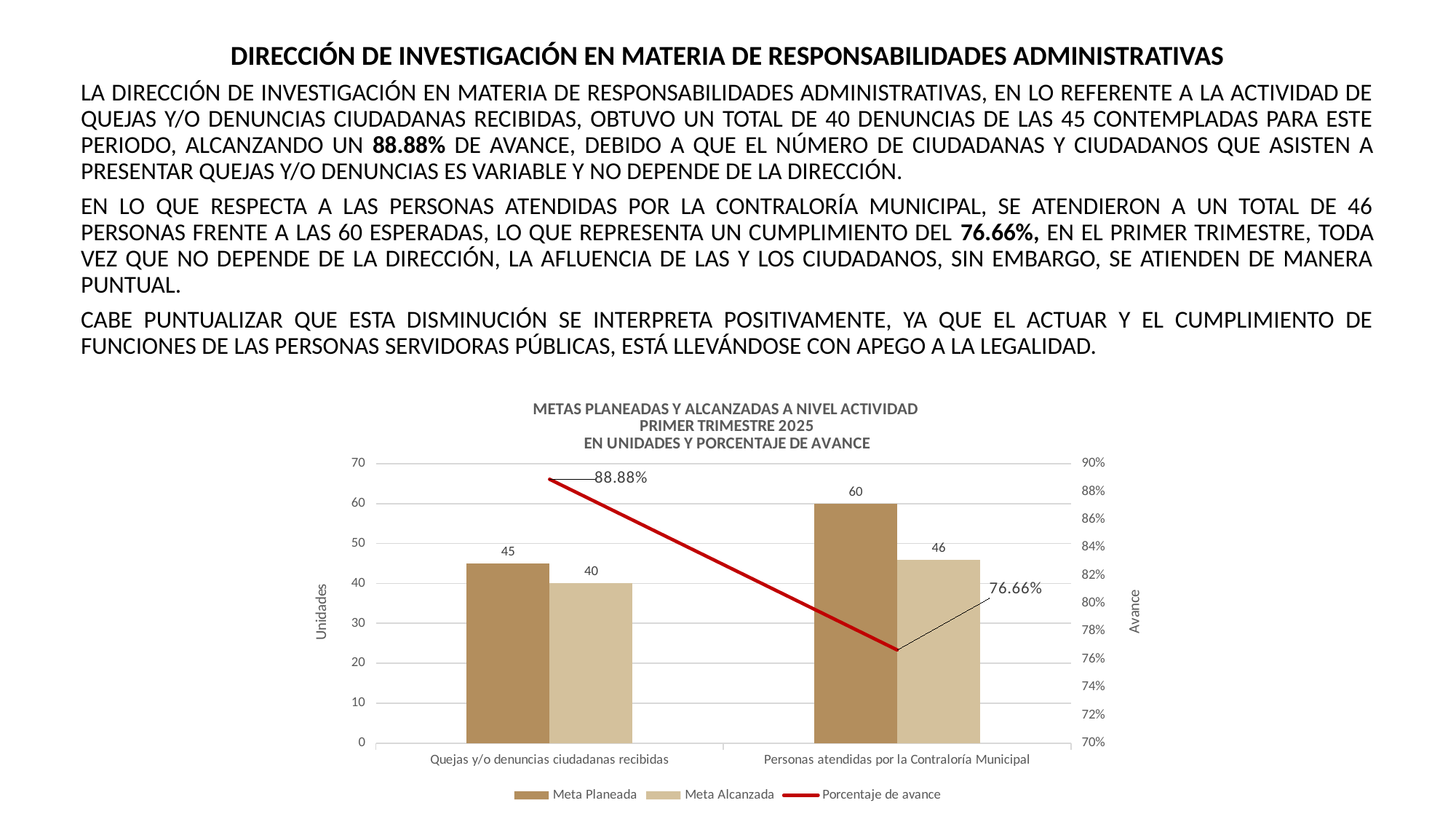

DIRECCIÓN DE INVESTIGACIÓN EN MATERIA DE RESPONSABILIDADES ADMINISTRATIVAS
LA DIRECCIÓN DE INVESTIGACIÓN EN MATERIA DE RESPONSABILIDADES ADMINISTRATIVAS, EN LO REFERENTE A LA ACTIVIDAD DE QUEJAS Y/O DENUNCIAS CIUDADANAS RECIBIDAS, OBTUVO UN TOTAL DE 40 DENUNCIAS DE LAS 45 CONTEMPLADAS PARA ESTE PERIODO, ALCANZANDO UN 88.88% DE AVANCE, DEBIDO A QUE EL NÚMERO DE CIUDADANAS Y CIUDADANOS QUE ASISTEN A PRESENTAR QUEJAS Y/O DENUNCIAS ES VARIABLE Y NO DEPENDE DE LA DIRECCIÓN.
EN LO QUE RESPECTA A LAS PERSONAS ATENDIDAS POR LA CONTRALORÍA MUNICIPAL, SE ATENDIERON A UN TOTAL DE 46 PERSONAS FRENTE A LAS 60 ESPERADAS, LO QUE REPRESENTA UN CUMPLIMIENTO DEL 76.66%, EN EL PRIMER TRIMESTRE, TODA VEZ QUE NO DEPENDE DE LA DIRECCIÓN, LA AFLUENCIA DE LAS Y LOS CIUDADANOS, SIN EMBARGO, SE ATIENDEN DE MANERA PUNTUAL.
CABE PUNTUALIZAR QUE ESTA DISMINUCIÓN SE INTERPRETA POSITIVAMENTE, YA QUE EL ACTUAR Y EL CUMPLIMIENTO DE FUNCIONES DE LAS PERSONAS SERVIDORAS PÚBLICAS, ESTÁ LLEVÁNDOSE CON APEGO A LA LEGALIDAD.

### Chart: METAS PLANEADAS Y ALCANZADAS A NIVEL ACTIVIDAD
PRIMER TRIMESTRE 2025
EN UNIDADES Y PORCENTAJE DE AVANCE

| Category | Meta Planeada | Meta Alcanzada |  |
|---|---|---|---|
| Quejas y/o denuncias ciudadanas recibidas | 45.0 | 40.0 | 0.8888888888888888 |
| Personas atendidas por la Contraloría Municipal | 60.0 | 46.0 | 0.7666666666666667 |